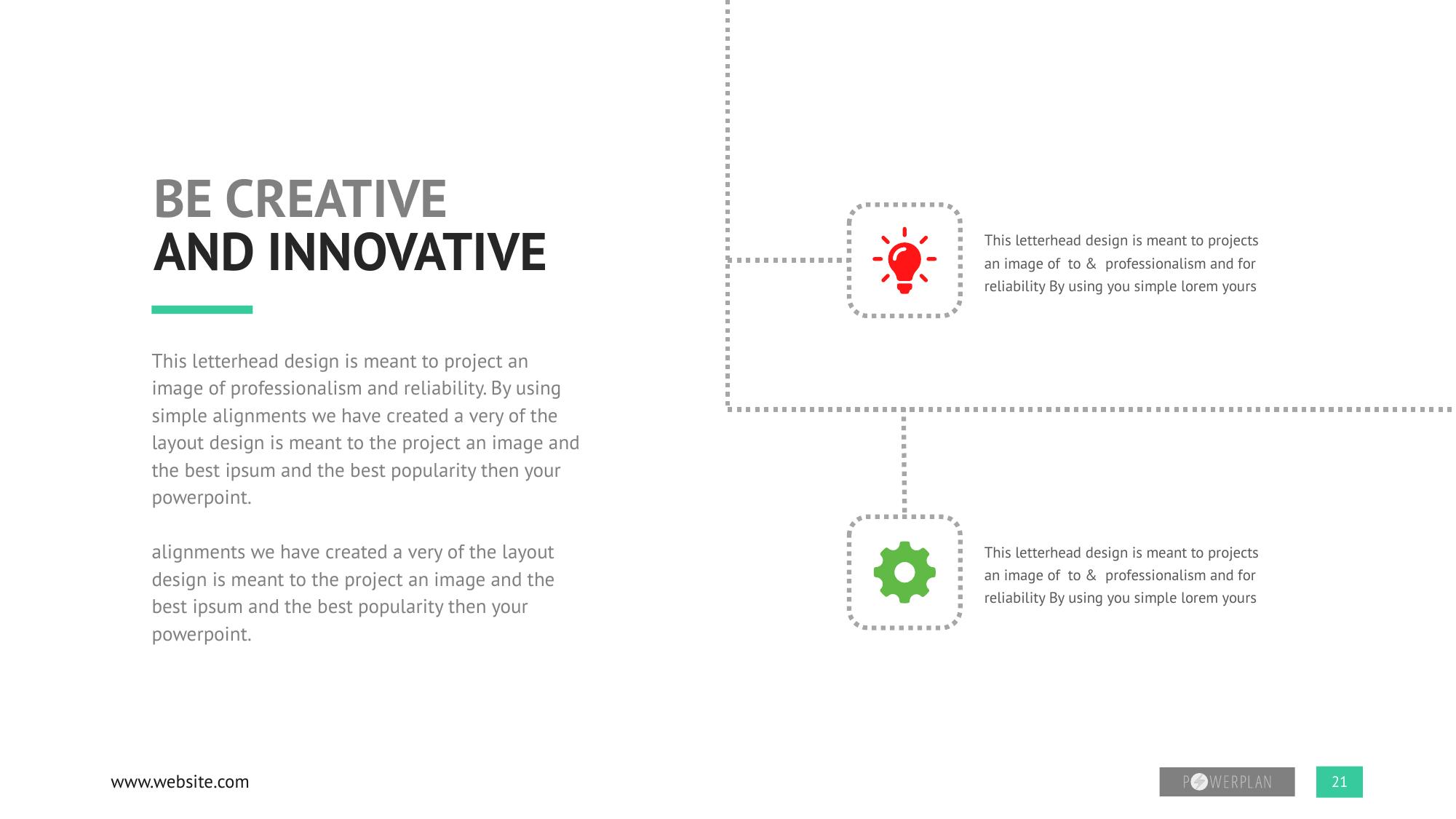

BE CREATIVE
AND INNOVATIVE

This letterhead design is meant to project an image of professionalism and reliability. By using simple alignments we have created a very of the layout design is meant to the project an image and the best ipsum and the best popularity then your powerpoint.

alignments we have created a very of the layout design is meant to the project an image and the best ipsum and the best popularity then your powerpoint.

This letterhead design is meant to projects an image of  to &  professionalism and for reliability By using you simple lorem yours

This letterhead design is meant to projects an image of  to &  professionalism and for reliability By using you simple lorem yours
www.website.com
21